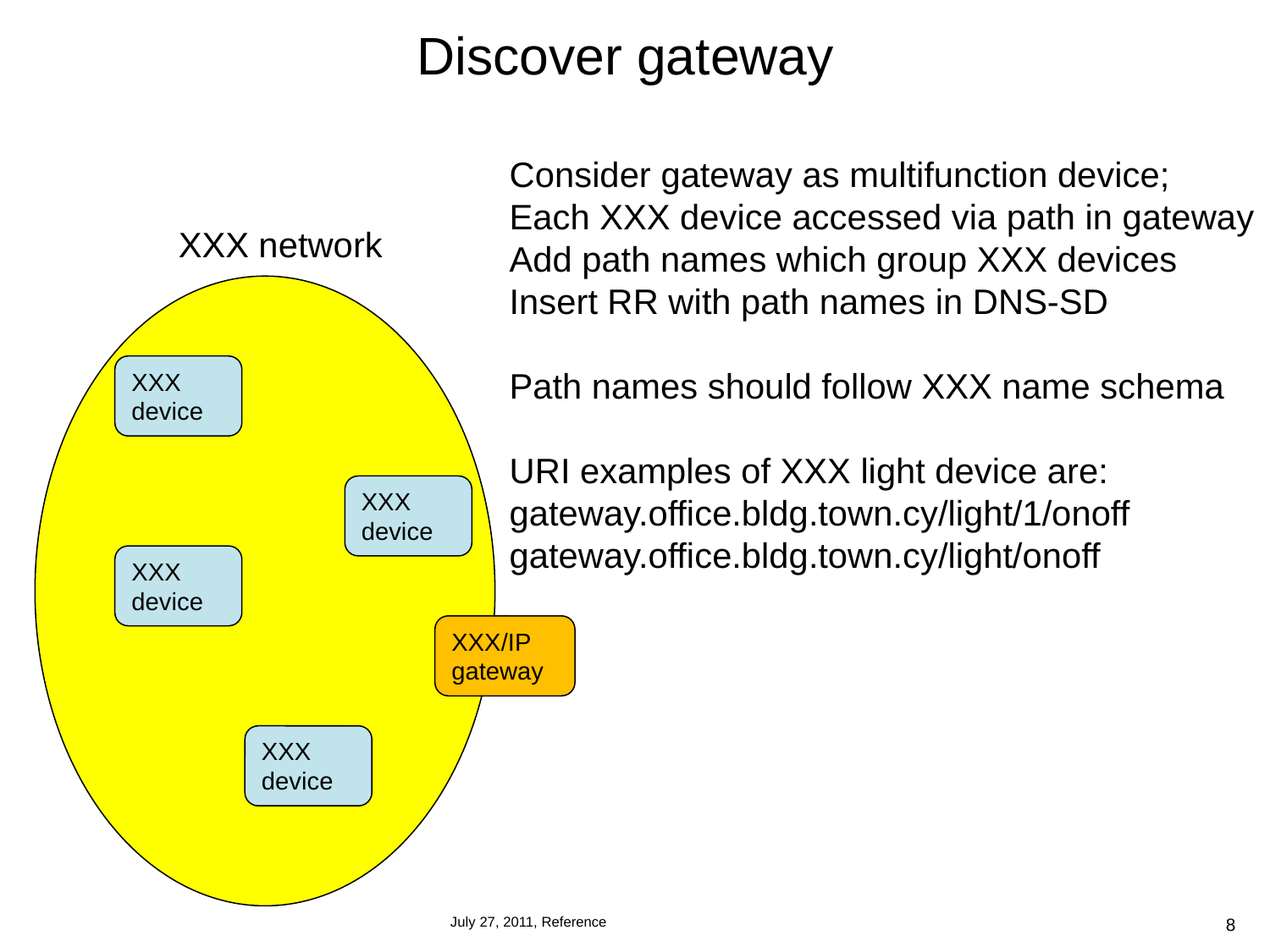

Discover gateway
Consider gateway as multifunction device;
Each XXX device accessed via path in gateway
Add path names which group XXX devices
Insert RR with path names in DNS-SD

Path names should follow XXX name schema

URI examples of XXX light device are:
gateway.office.bldg.town.cy/light/1/onoff
gateway.office.bldg.town.cy/light/onoff

XXX network

XXX device
XXX device
XXX device
XXX/IP gateway
XXX device
8